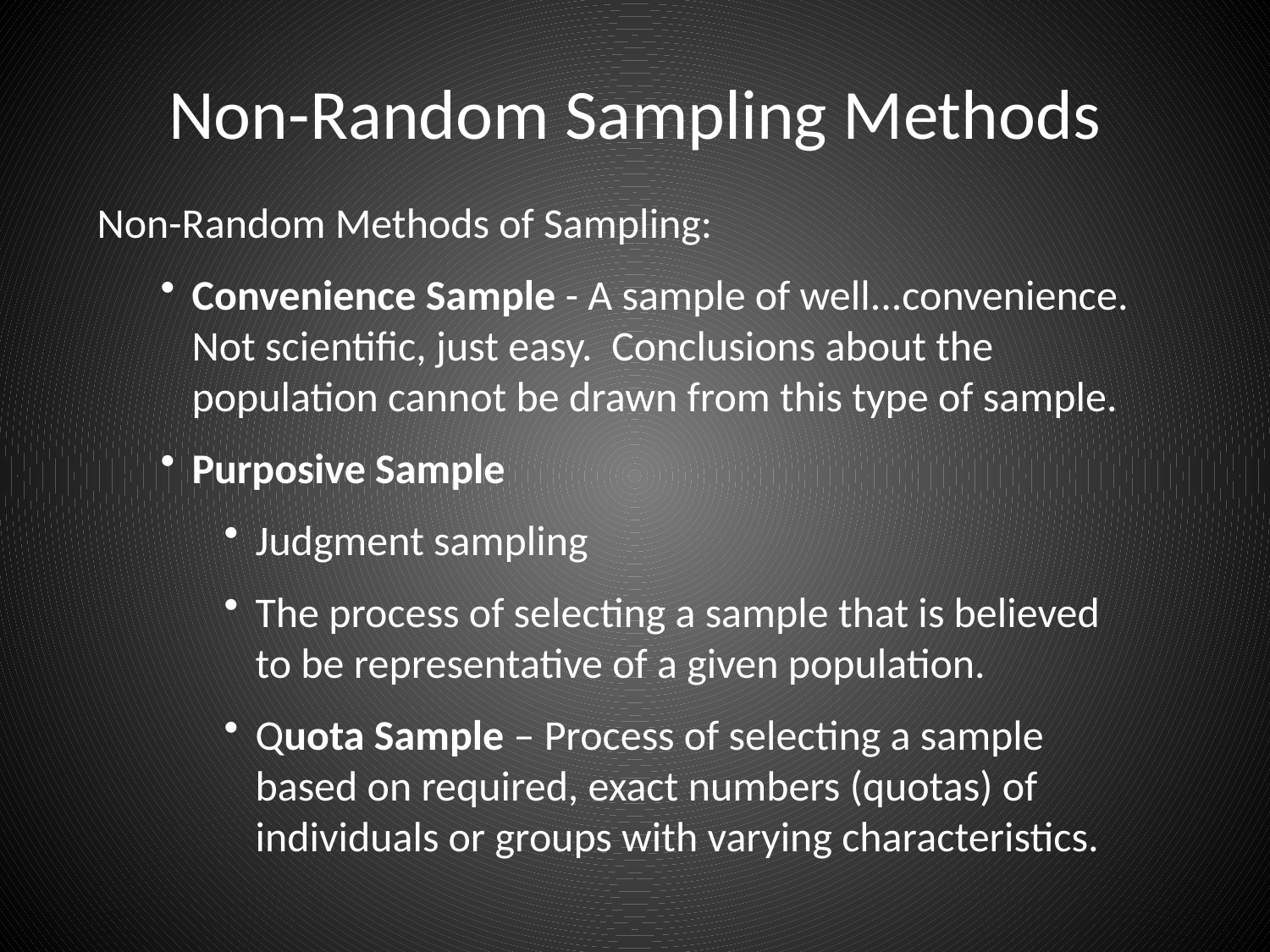

# Non-Random Sampling Methods
Non-Random Methods of Sampling:
Convenience Sample - A sample of well...convenience.  Not scientific, just easy.  Conclusions about the population cannot be drawn from this type of sample.
Purposive Sample
Judgment sampling
The process of selecting a sample that is believed to be representative of a given population.
Quota Sample – Process of selecting a sample based on required, exact numbers (quotas) of individuals or groups with varying characteristics.